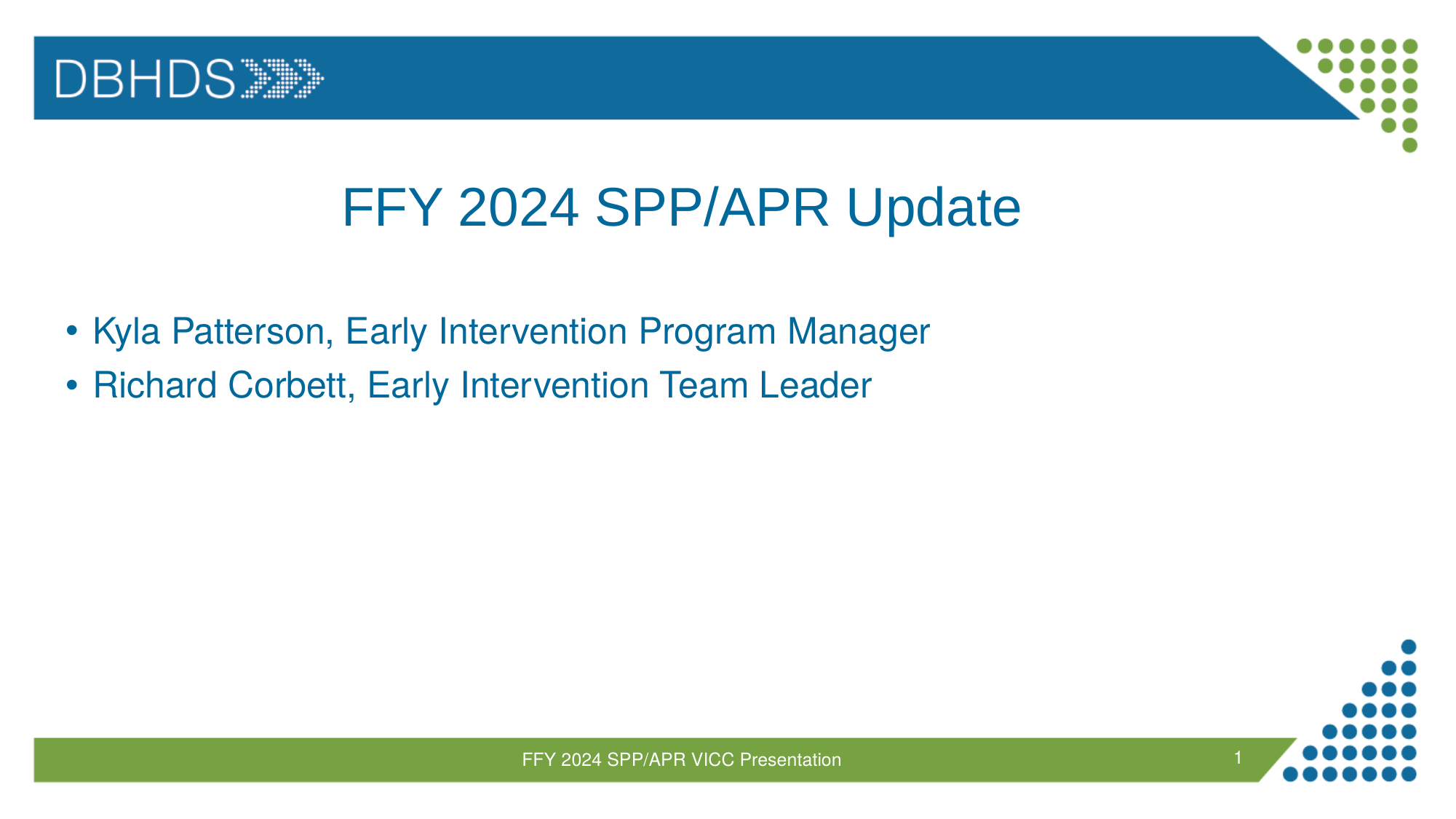

# FFY 2024 SPP/APR Update
December 10, 2025
Kyla Patterson, Early Intervention Program Manager
Richard Corbett, Early Intervention Team Leader

FFY 2024 SPP/APR VICC Presentation
1